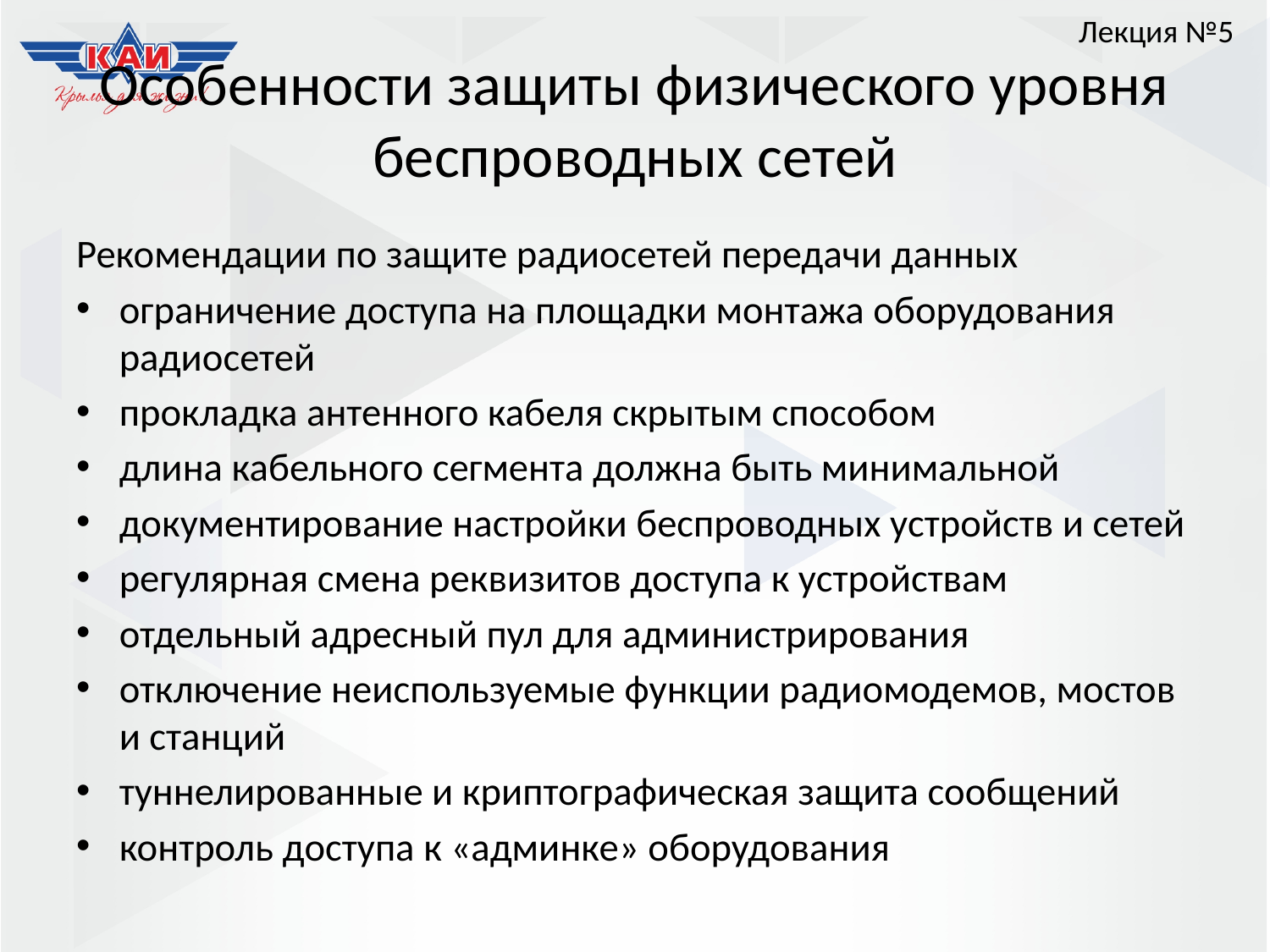

Лекция №5
# Особенности защиты физического уровня беспроводных сетей
Рекомендации по защите радиосетей передачи данных
ограничение доступа на площадки монтажа оборудования радиосетей
прокладка антенного кабеля скрытым способом
длина кабельного сегмента должна быть минимальной
документирование настройки беспроводных устройств и сетей
регулярная смена реквизитов доступа к устройствам
отдельный адресный пул для администрирования
отключение неиспользуемые функции радиомодемов, мостов и станций
туннелированные и криптографическая защита сообщений
контроль доступа к «админке» оборудования